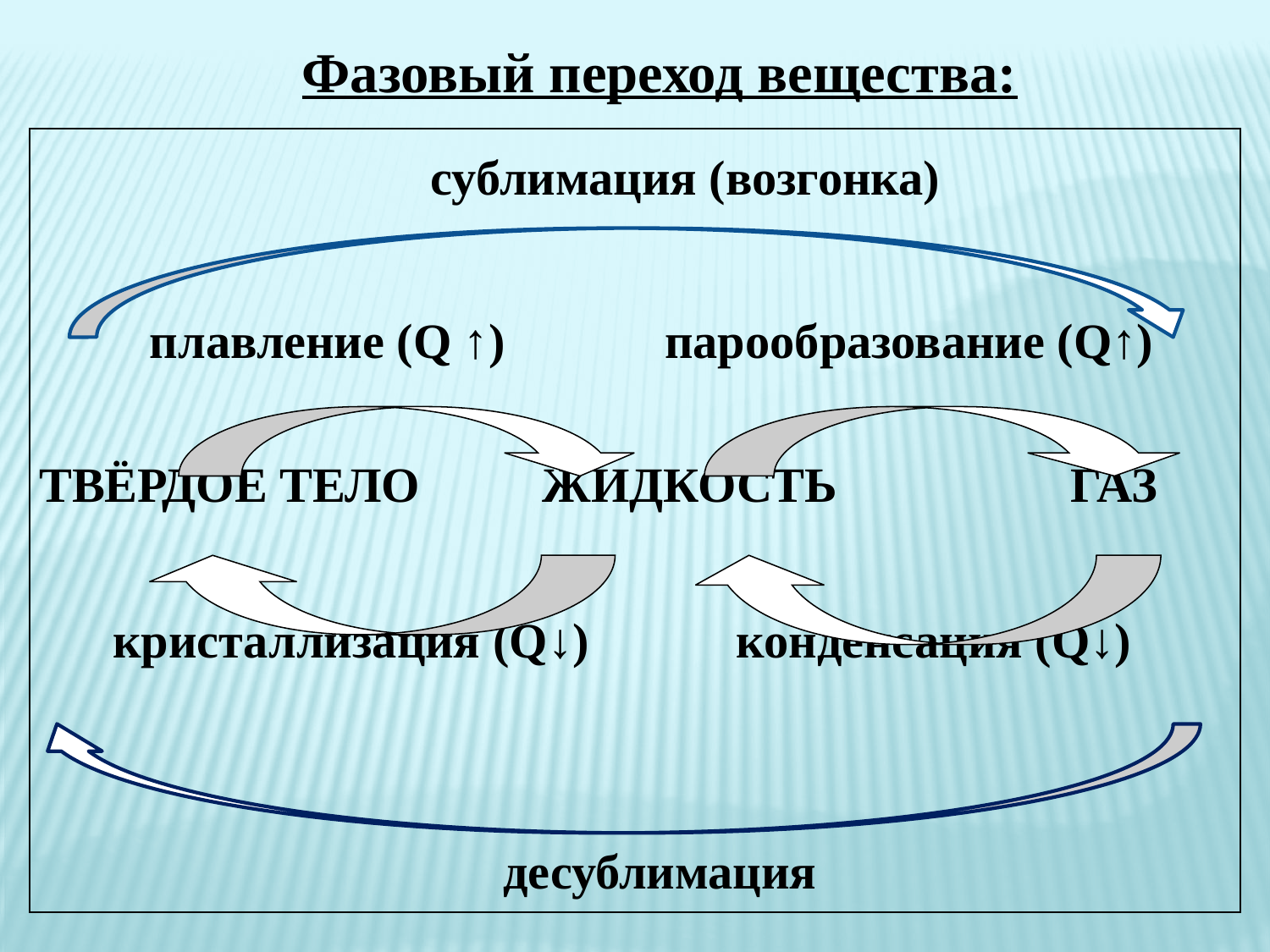

Фазовый переход вещества:
| сублимация (возгонка) плавление (Q ↑) парообразование (Q↑) ТВЁРДОЕ ТЕЛО ЖИДКОСТЬ ГАЗ кристаллизация (Q↓) конденсация (Q↓) |
| --- |

десублимация